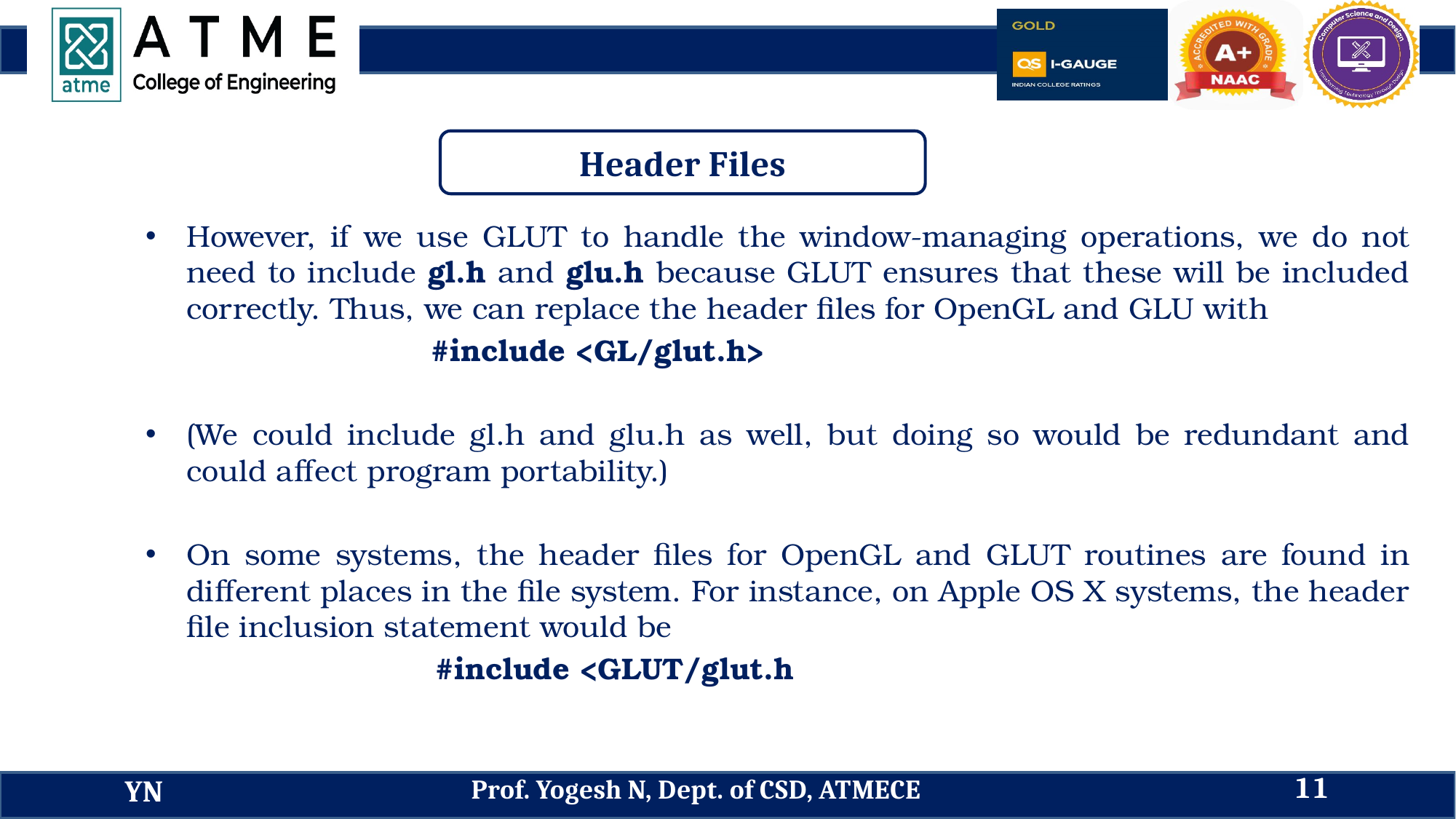

Header Files
However, if we use GLUT to handle the window-managing operations, we do not need to include gl.h and glu.h because GLUT ensures that these will be included correctly. Thus, we can replace the header files for OpenGL and GLU with
                            #include <GL/glut.h>

(We could include gl.h and glu.h as well, but doing so would be redundant and could affect program portability.)

On some systems, the header files for OpenGL and GLUT routines are found in different places in the file system. For instance, on Apple OS X systems, the header file inclusion statement would be
                              #include <GLUT/glut.h

11
Prof. Yogesh N, Dept. of CSD, ATMECE
YN